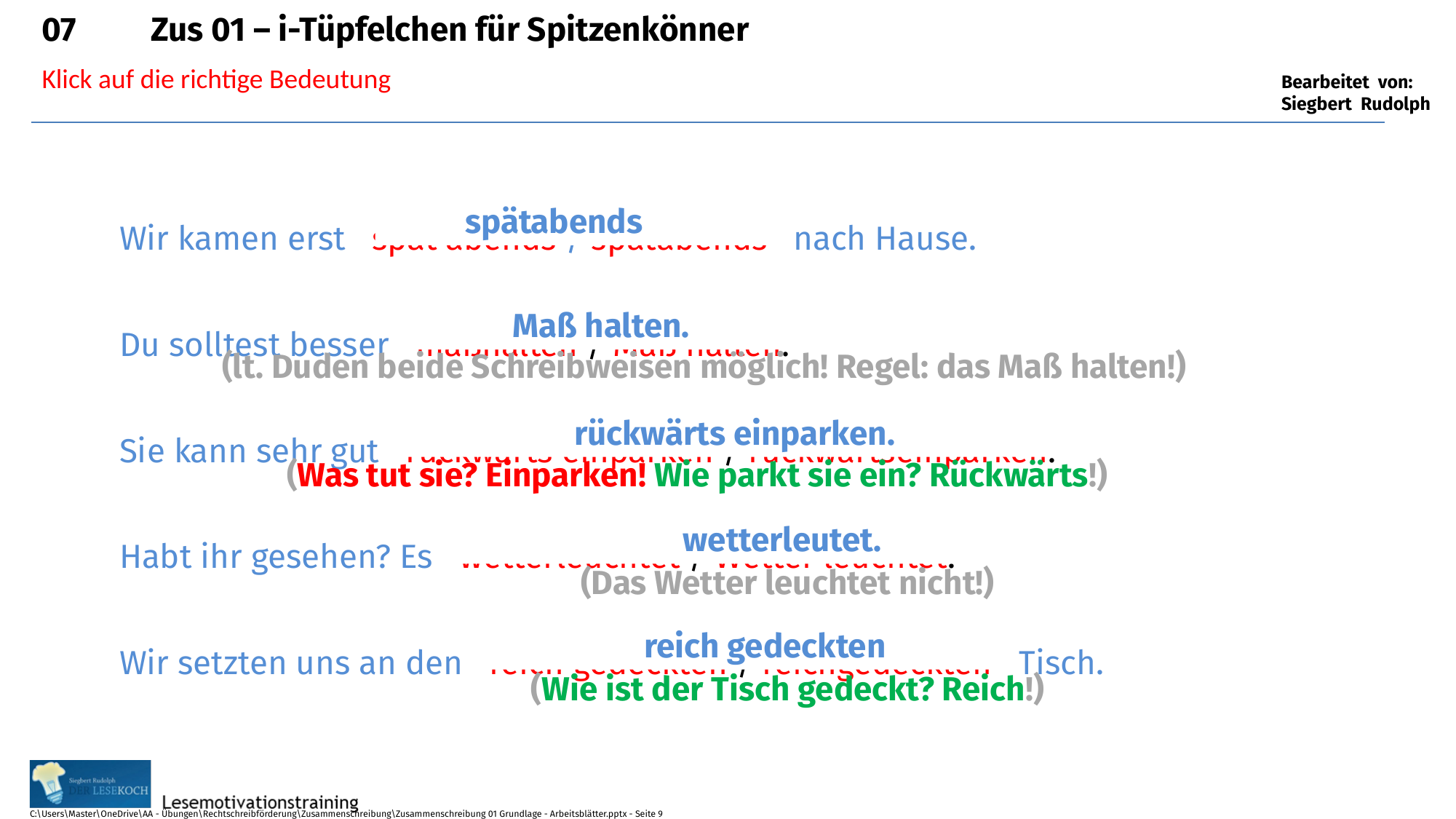

07	Zus 01 – i-Tüpfelchen für Spitzenkönner
9
Klick auf die richtige Bedeutung
Wir kamen erst   spät abends / spätabends   nach Hause.
Du solltest besser   maßhalten / Maß halten.
Sie kann sehr gut   rückwärts einparken / rückwärtseinparken.
Habt ihr gesehen? Es   wetterleuchtet / Wetter leuchtet.
Wir setzten uns an den   reich gedeckten / reichgedeckten   Tisch.
   spätabends

   Maß halten.
(lt. Duden beide Schreibweisen möglich! Regel: das Maß halten!)

   rückwärts einparken.
(Was tut sie? Einparken! Wie parkt sie ein? Rückwärts!)

   wetterleutet.
(Das Wetter leuchtet nicht!)

   reich gedeckten
(Wie ist der Tisch gedeckt? Reich!)

C:\Users\Master\OneDrive\AA - Übungen\Rechtschreibförderung\Zusammenschreibung\Zusammenschreibung 01 Grundlage - Arbeitsblätter.pptx - Seite 9